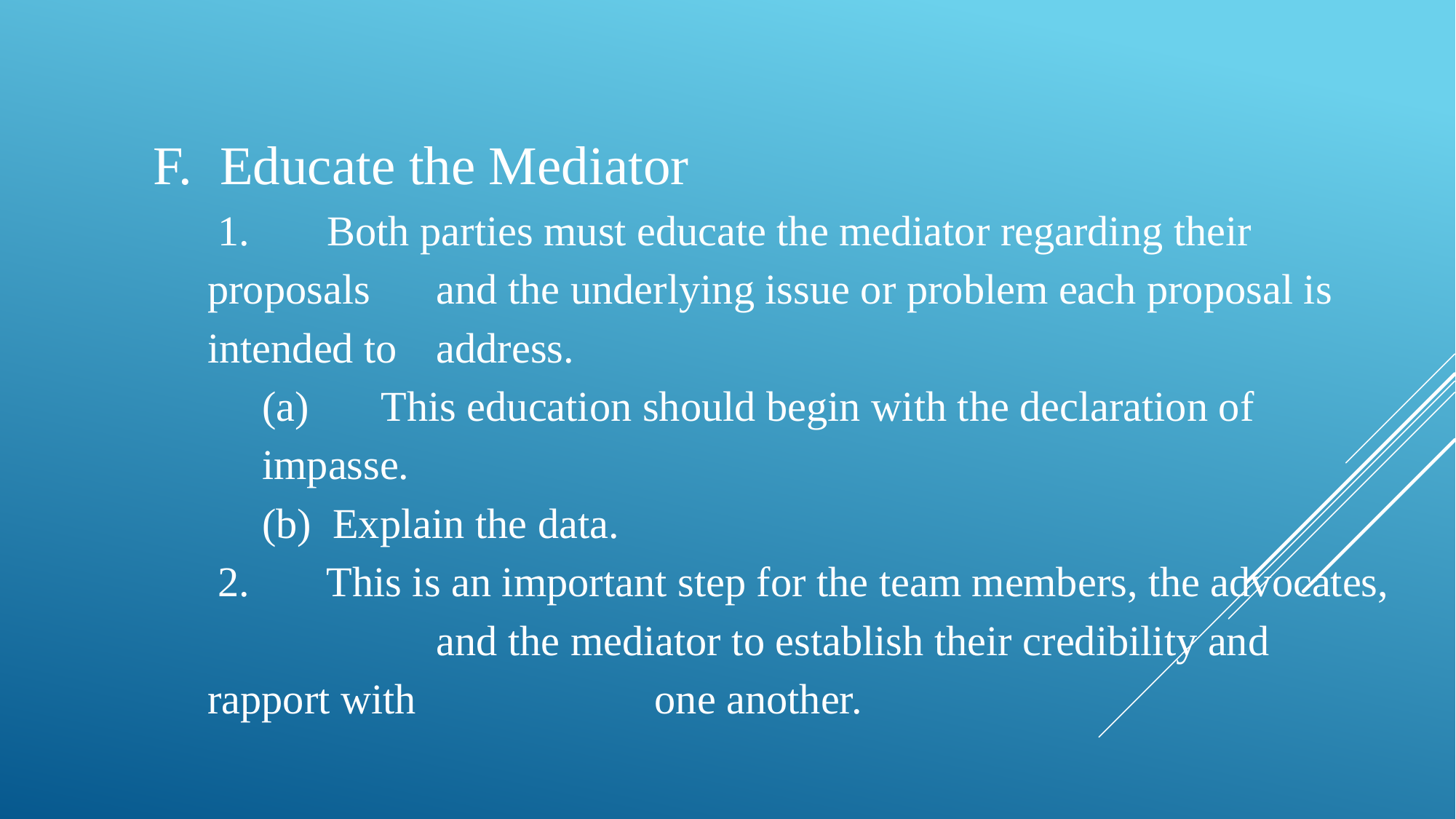

F.  Educate the Mediator
 1.	 Both parties must educate the mediator regarding their proposals 	 and the underlying issue or problem each proposal is intended to 	 address.
(a)	 This education should begin with the declaration of impasse.
(b)  Explain the data.
 2.	 This is an important step for the team members, the advocates, 	 	 and the mediator to establish their credibility and rapport with 	  	 one another.